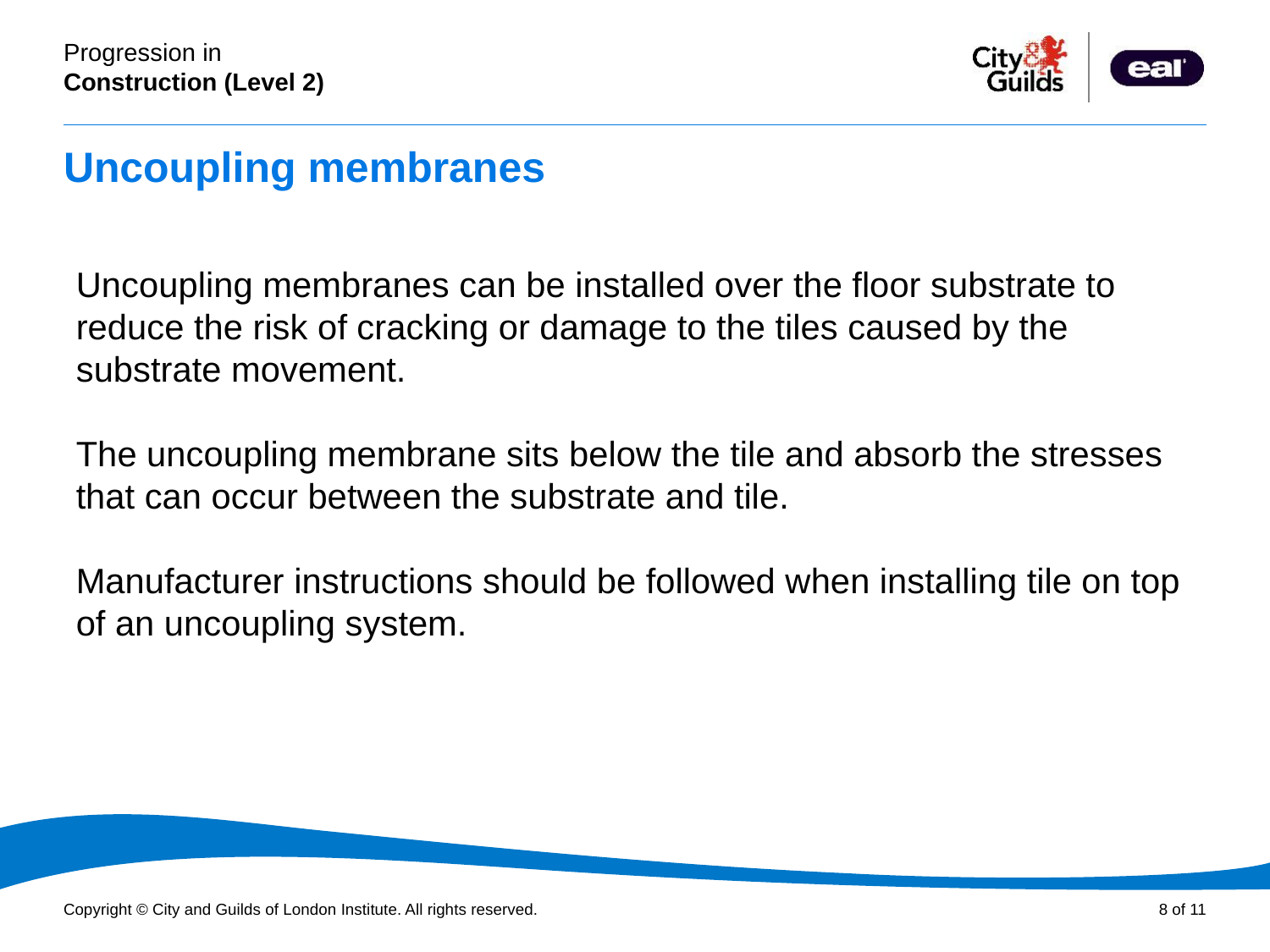

# Uncoupling membranes
Uncoupling membranes can be installed over the floor substrate to reduce the risk of cracking or damage to the tiles caused by the substrate movement.

The uncoupling membrane sits below the tile and absorb the stresses that can occur between the substrate and tile.

Manufacturer instructions should be followed when installing tile on top of an uncoupling system.